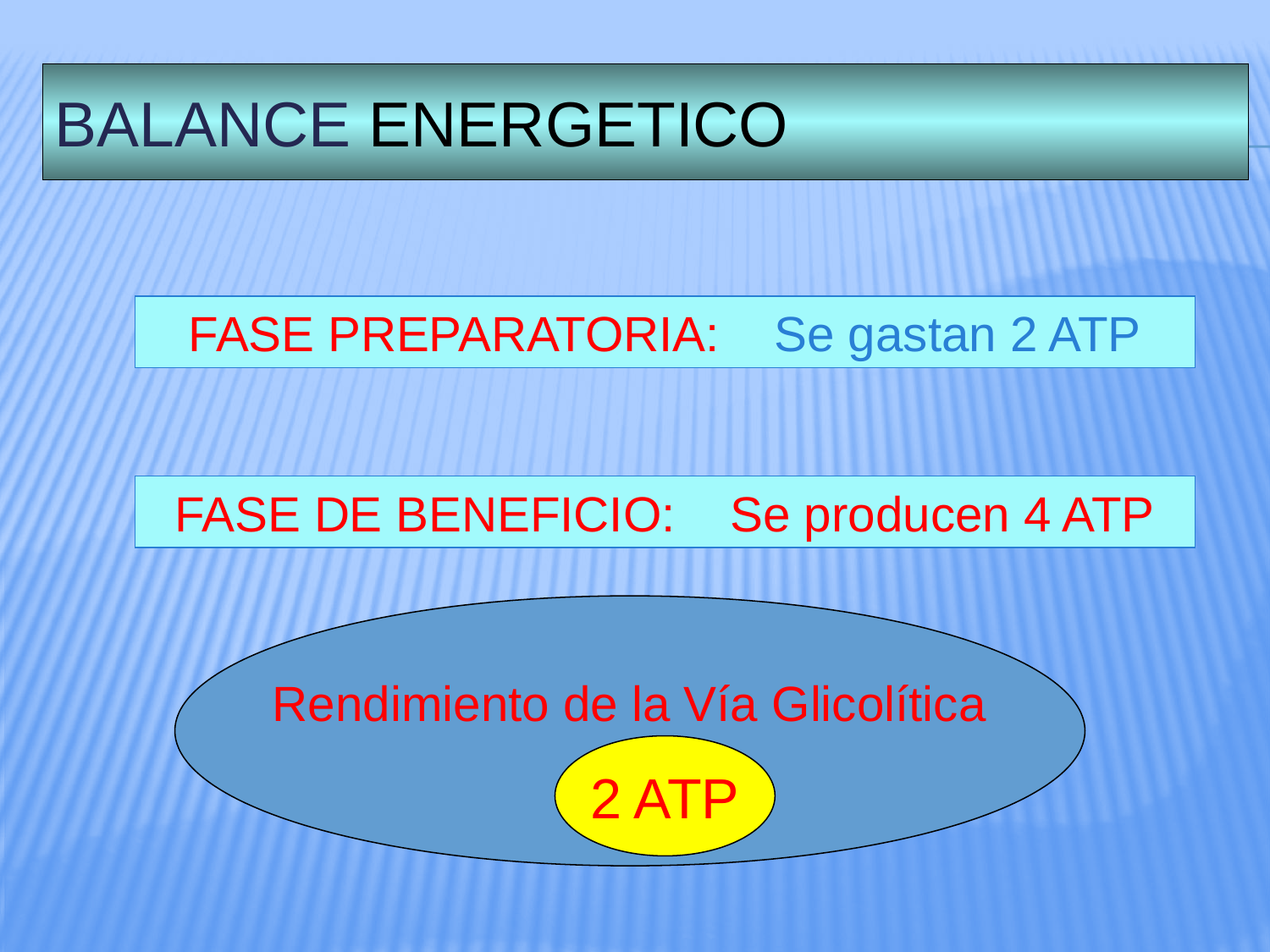

# BALANCE ENERGETICO
FASE PREPARATORIA:    Se gastan 2 ATP
FASE DE BENEFICIO:    Se producen 4 ATP
Rendimiento de la Vía Glicolítica

2 ATP